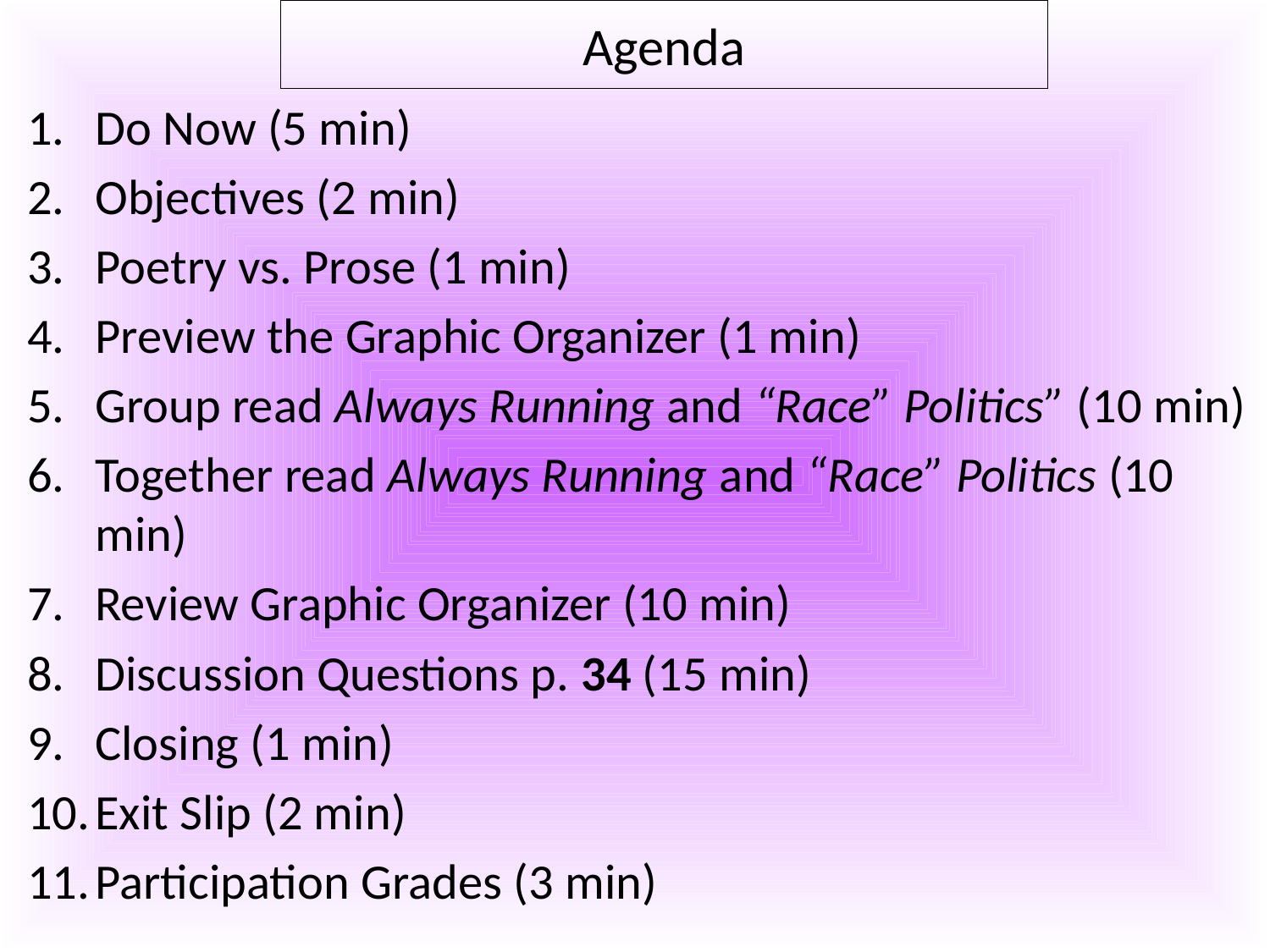

Agenda
Do Now (5 min)
Objectives (2 min)
Poetry vs. Prose (1 min)
Preview the Graphic Organizer (1 min)
Group read Always Running and “Race” Politics” (10 min)
Together read Always Running and “Race” Politics (10 min)
Review Graphic Organizer (10 min)
Discussion Questions p. 34 (15 min)
Closing (1 min)
Exit Slip (2 min)
Participation Grades (3 min)